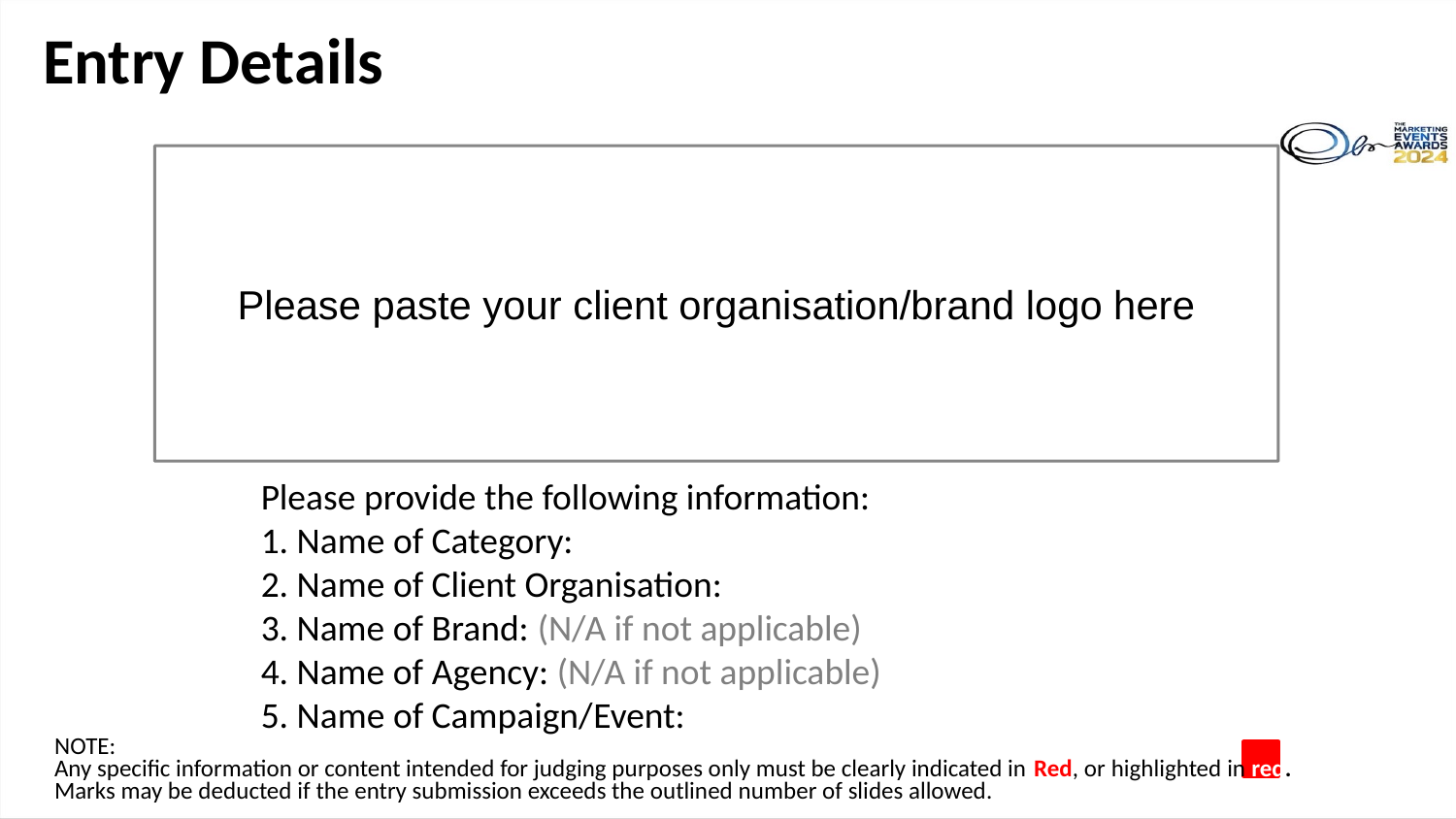

Entry Details
Please paste your client organisation/brand logo here
Please provide the following information:
1. Name of Category:
2. Name of Client Organisation:
3. Name of Brand: (N/A if not applicable)
4. Name of Agency: (N/A if not applicable)
5. Name of Campaign/Event:
NOTE: 
Any specific information or content intended for judging purposes only must be clearly indicated in Red, or highlighted in red. 
Marks may be deducted if the entry submission exceeds the outlined number of slides allowed.